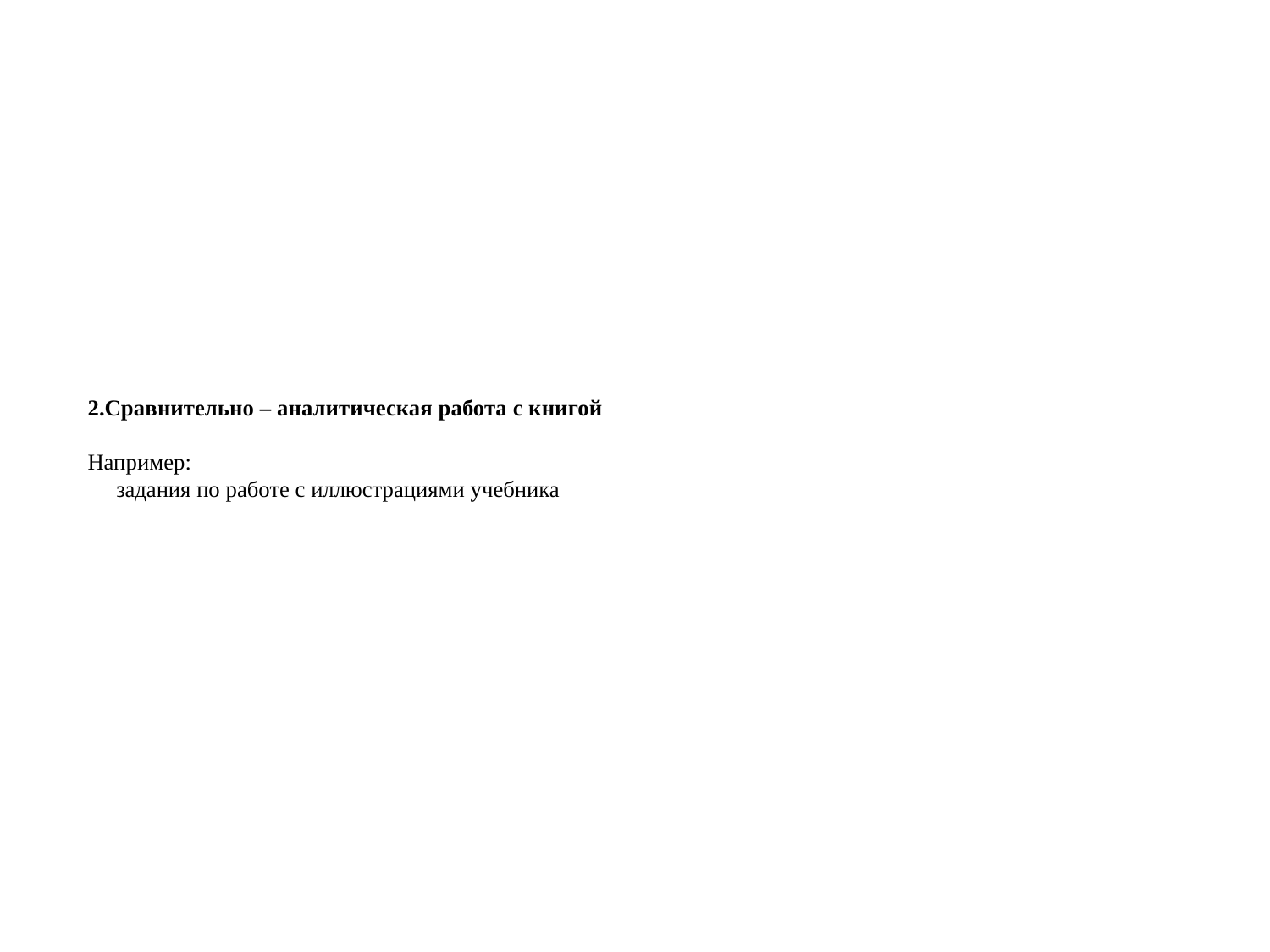

# 2.Сравнительно – аналитическая работа с книгой Например: задания по работе с иллюстрациями учебника